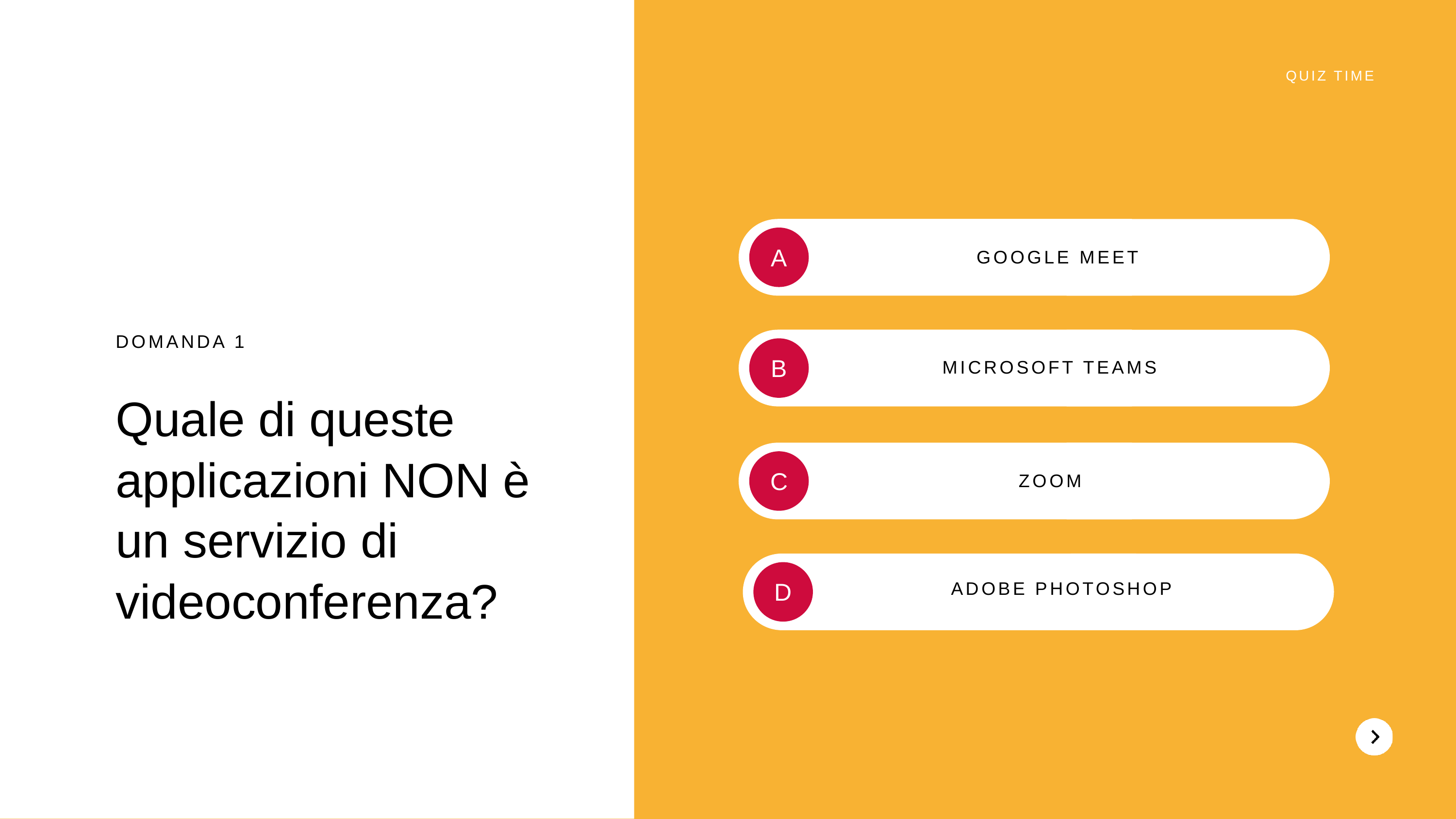

QUIZ TIME

A
GOOGLE MEET

DOMANDA 1
Quale di queste applicazioni NON è un servizio di videoconferenza?

B
MICROSOFT TEAMS

C
ZOOM

D
ADOBE PHOTOSHOP